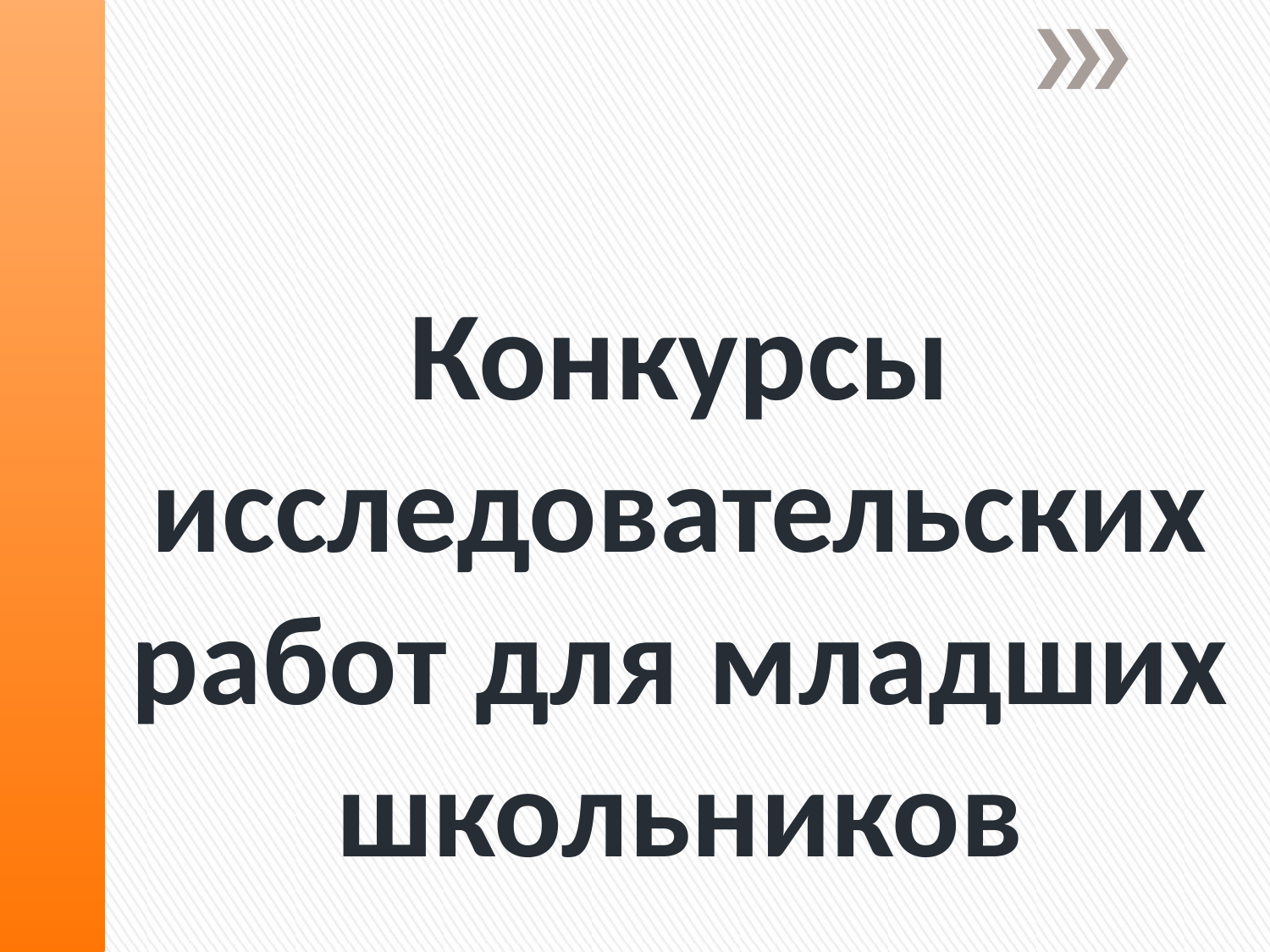

# Конкурсы исследовательских работ для младших школьников